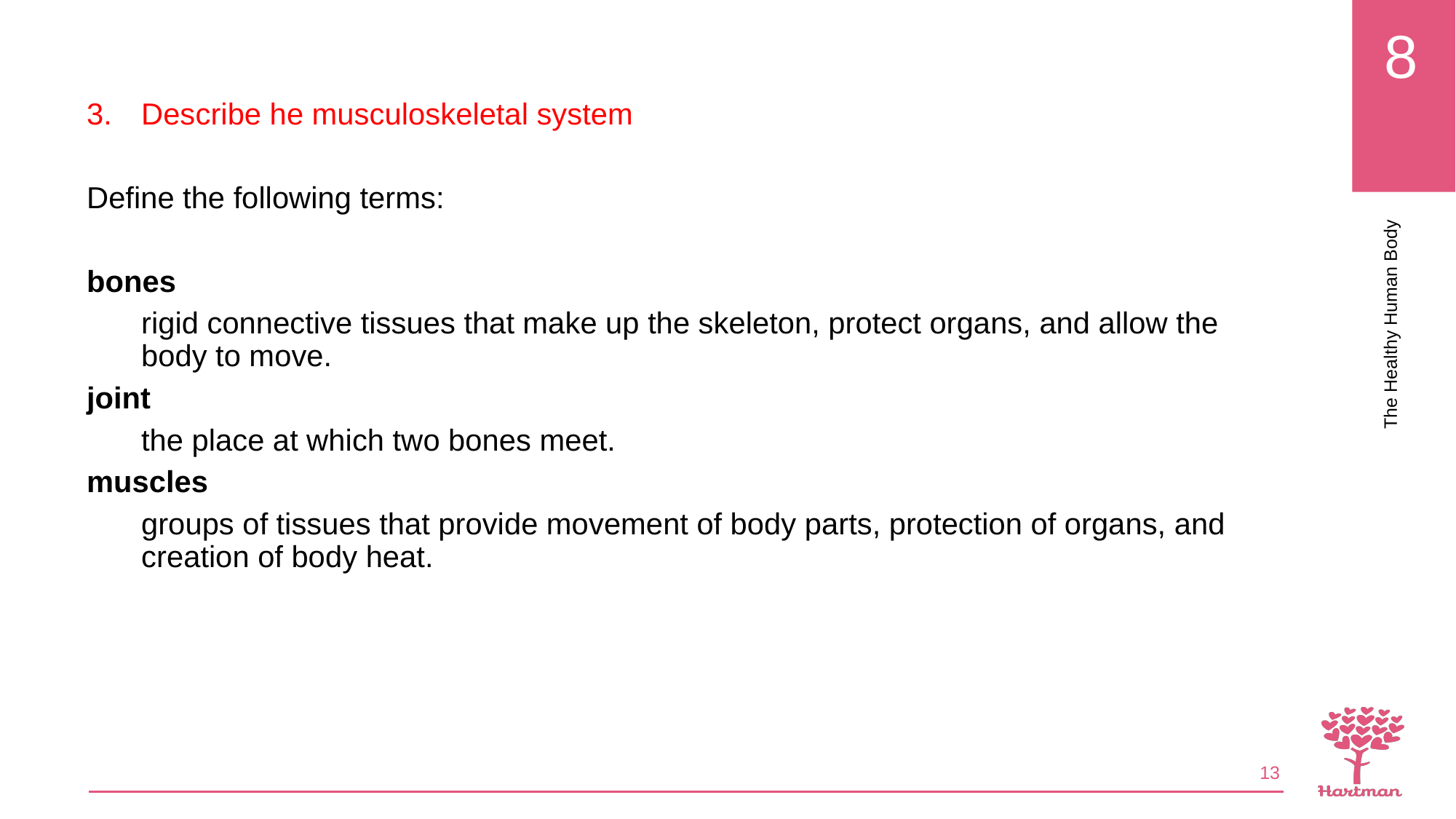

Describe he musculoskeletal system

Define the following terms:

bones
rigid connective tissues that make up the skeleton, protect organs, and allow the body to move.
joint
the place at which two bones meet.
muscles
groups of tissues that provide movement of body parts, protection of organs, and creation of body heat.

13